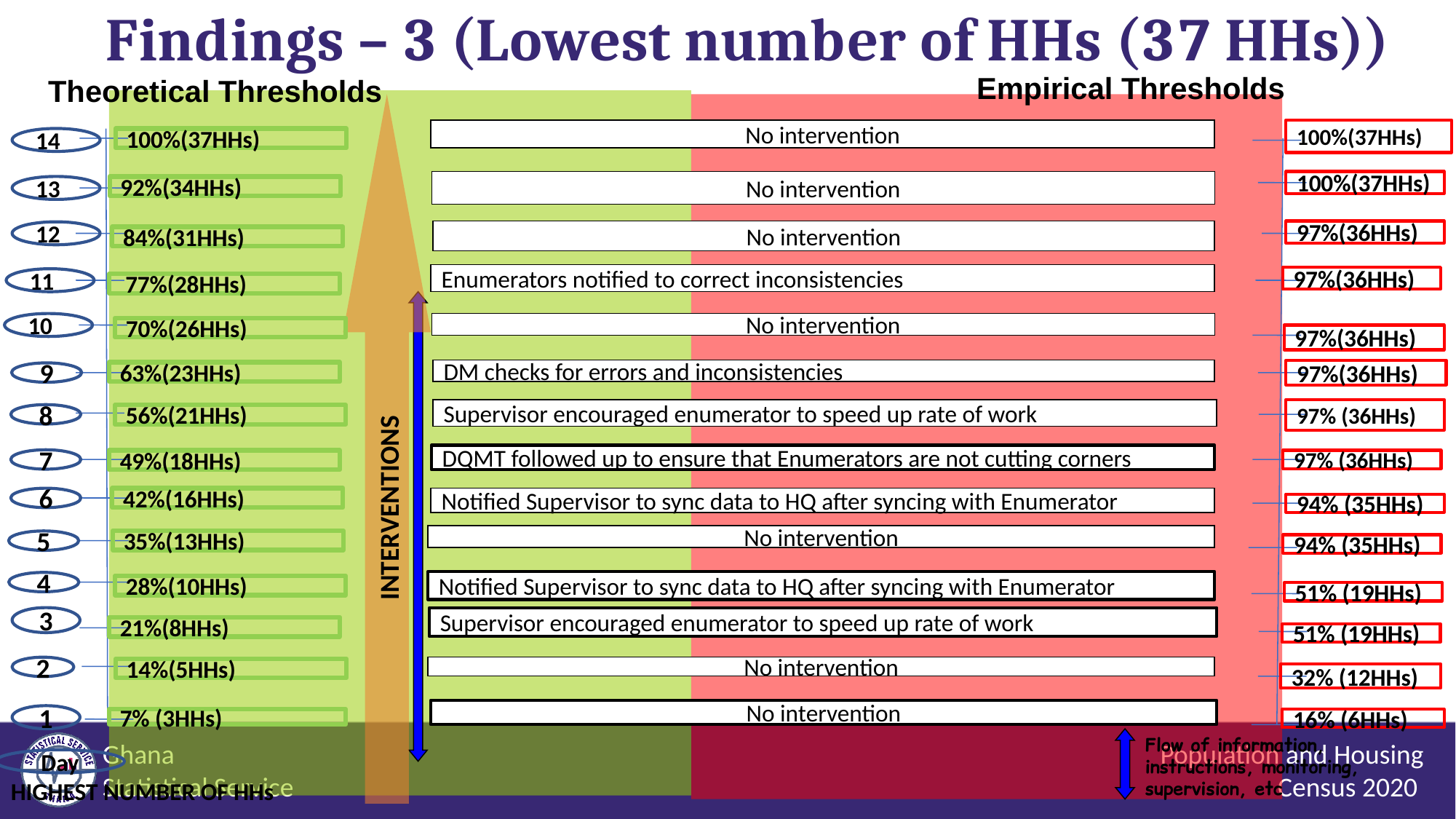

Findings – 3 (Lowest number of HHs (37 HHs))
Empirical Thresholds
Theoretical Thresholds

         INTERVENTIONS
No intervention
100%(37HHs)
14

100%(37HHs)

No intervention
100%(37HHs)
13
92%(34HHs)

No intervention
97%(36HHs)
12
84%(31HHs)

Enumerators notified to correct inconsistencies
97%(36HHs)
11
 77%(28HHs)

Flow of information, instructions, monitoring, supervision, etc
10
No intervention
70%(26HHs)

97%(36HHs)

DM checks for errors and inconsistencies
97%(36HHs)
63%(23HHs)
9

97% (36HHs)
Supervisor encouraged enumerator to speed up rate of work
8
56%(21HHs)

DQMT followed up to ensure that Enumerators are not cutting corners
7
49%(18HHs)
97% (36HHs)

42%(16HHs)
Notified Supervisor to sync data to HQ after syncing with Enumerator
6
94% (35HHs)

No intervention
35%(13HHs)
5
94% (35HHs)

Notified Supervisor to sync data to HQ after syncing with Enumerator
4
28%(10HHs)

51% (19HHs)

3
Supervisor encouraged enumerator to speed up rate of work
21%(8HHs)
51% (19HHs)

2
No intervention
14%(5HHs)
32% (12HHs)

No intervention
1
7% (3HHs)
16% (6HHs)

Day
HIGHEST NUMBER OF HHs